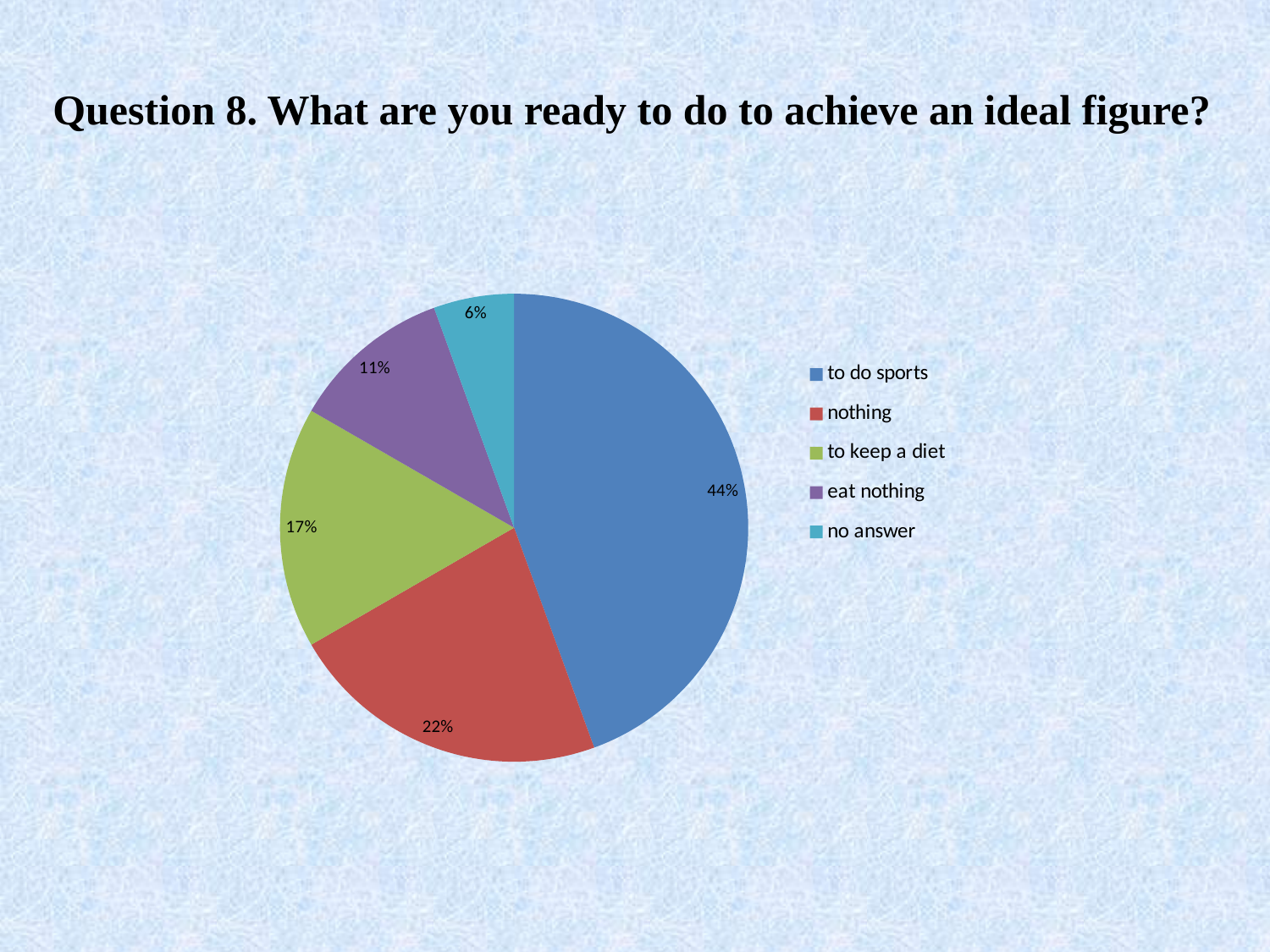

Question 8. What are you ready to do to achieve an ideal figure?

### Chart

| Category | Столбец1 |
|---|---|
| to do sports | 0.4 |
| nothing | 0.2 |
| to keep a diet  | 0.15000000000000008 |
| eat nothing | 0.1 |
| no answer | 0.05 |